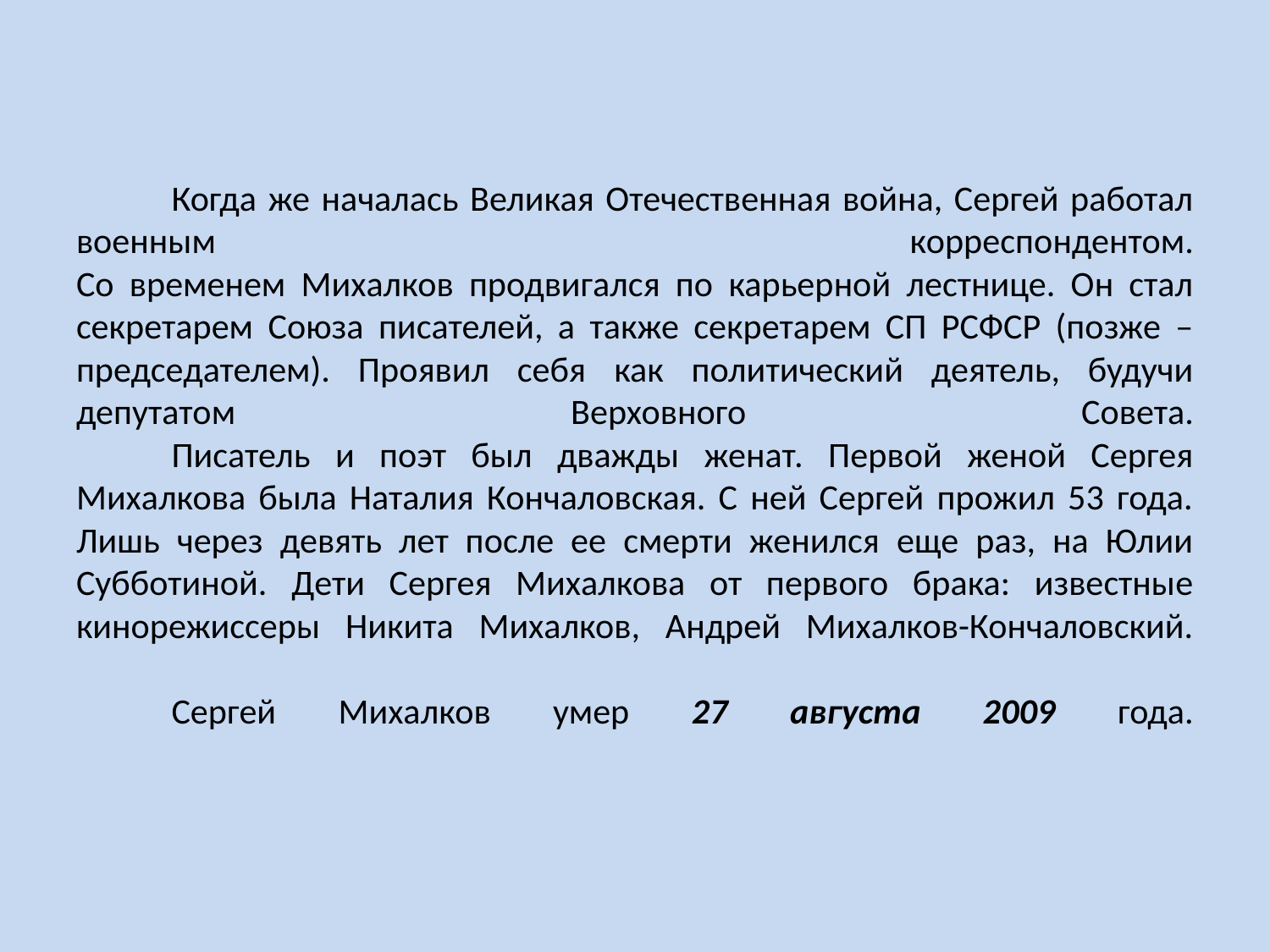

# Когда же началась Великая Отечественная война, Сергей работал военным корреспондентом. Со временем Михалков продвигался по карьерной лестнице. Он стал секретарем Союза писателей, а также секретарем СП РСФСР (позже – председателем). Проявил себя как политический деятель, будучи депутатом Верховного Совета.  	Писатель и поэт был дважды женат. Первой женой Сергея Михалкова была Наталия Кончаловская. С ней Сергей прожил 53 года. Лишь через девять лет после ее смерти женился еще раз, на Юлии Субботиной. Дети Сергея Михалкова от первого брака: известные кинорежиссеры Никита Михалков, Андрей Михалков-Кончаловский. Сергей Михалков умер 27 августа 2009 года.